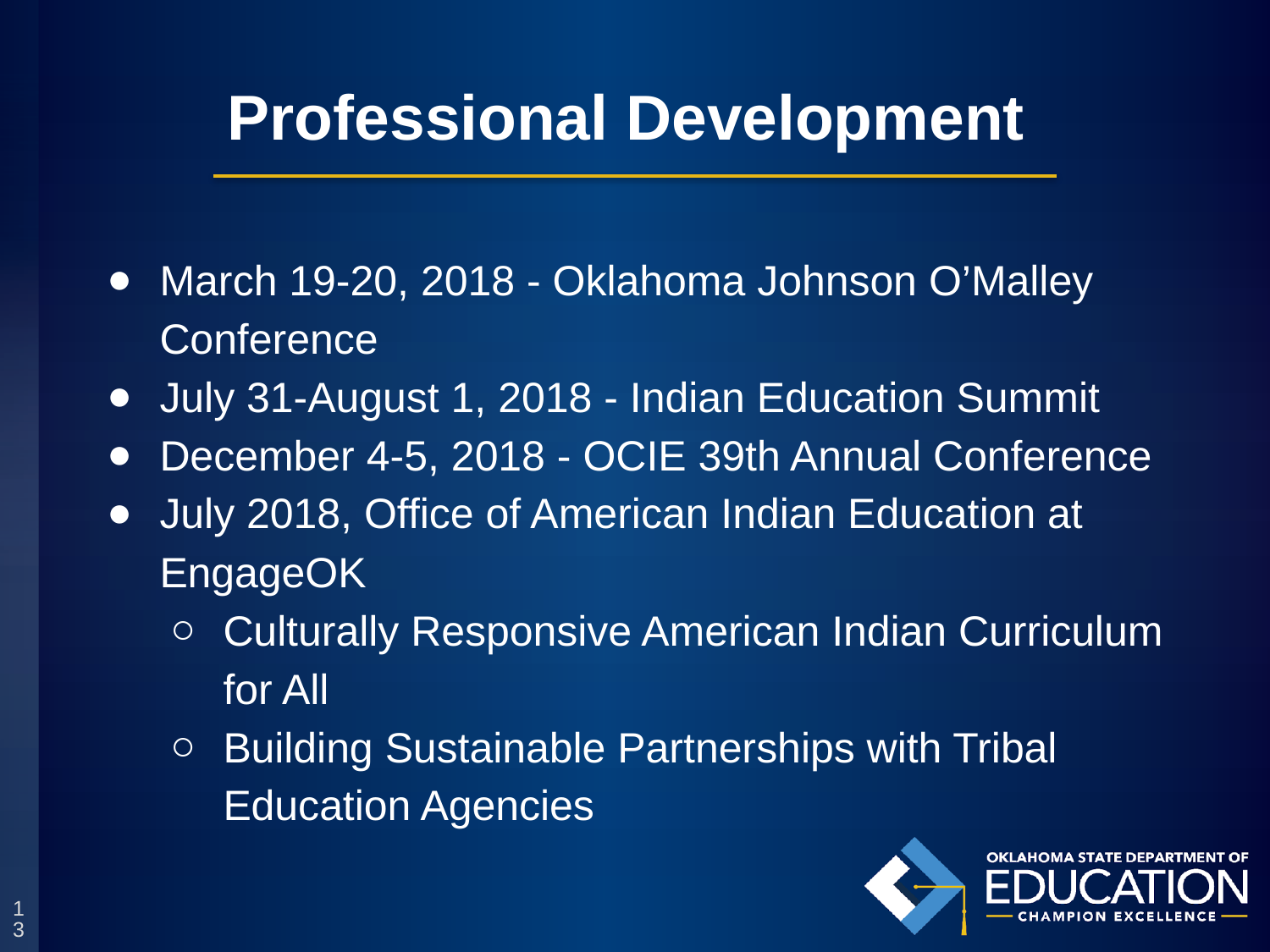

# Professional Development
March 19-20, 2018 - Oklahoma Johnson O’Malley Conference
July 31-August 1, 2018 - Indian Education Summit
December 4-5, 2018 - OCIE 39th Annual Conference
July 2018, Office of American Indian Education at EngageOK
Culturally Responsive American Indian Curriculum for All
Building Sustainable Partnerships with Tribal Education Agencies
13